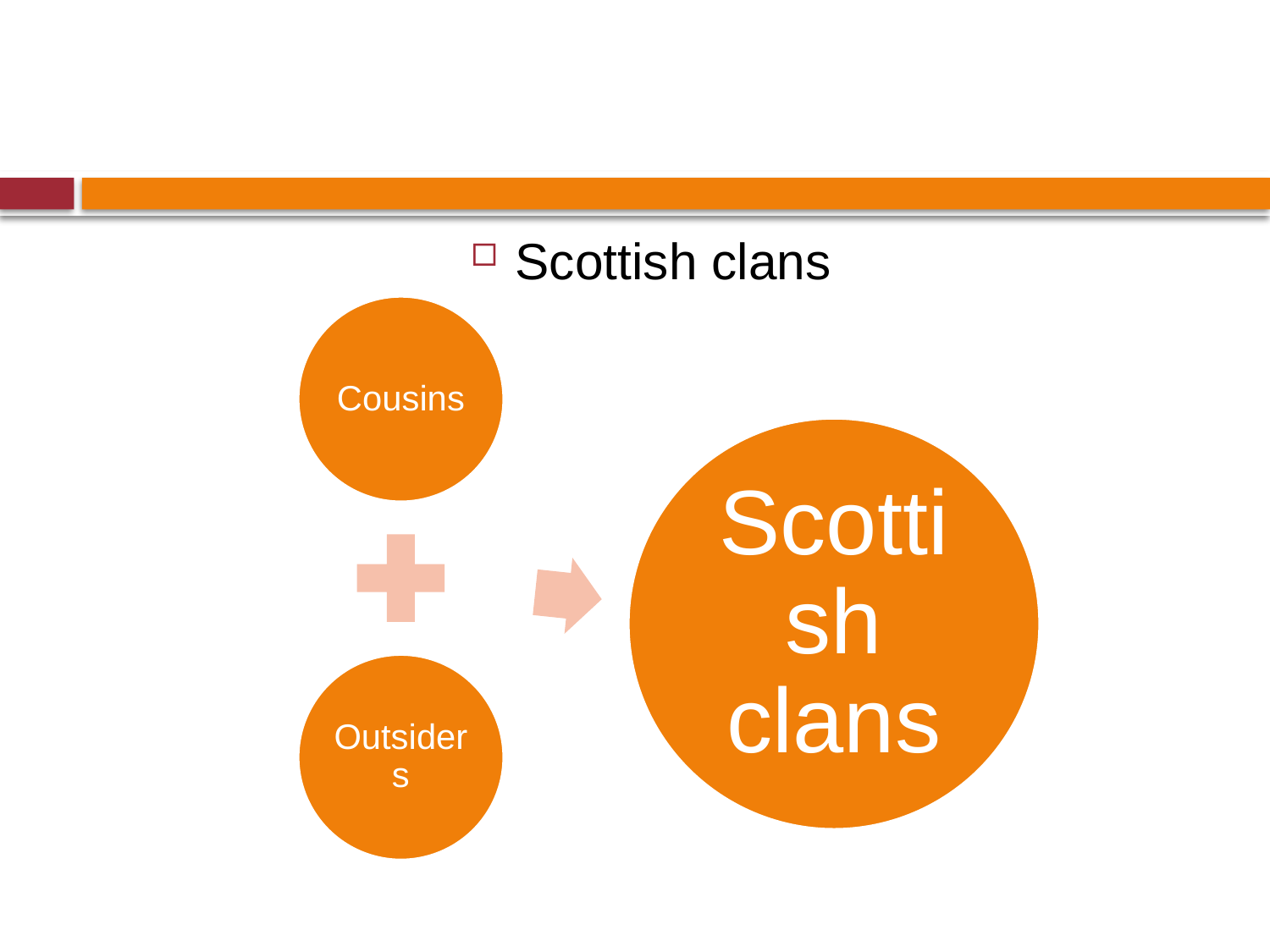

#
Scottish clans
Cousins

Outsiders

Scottish clans